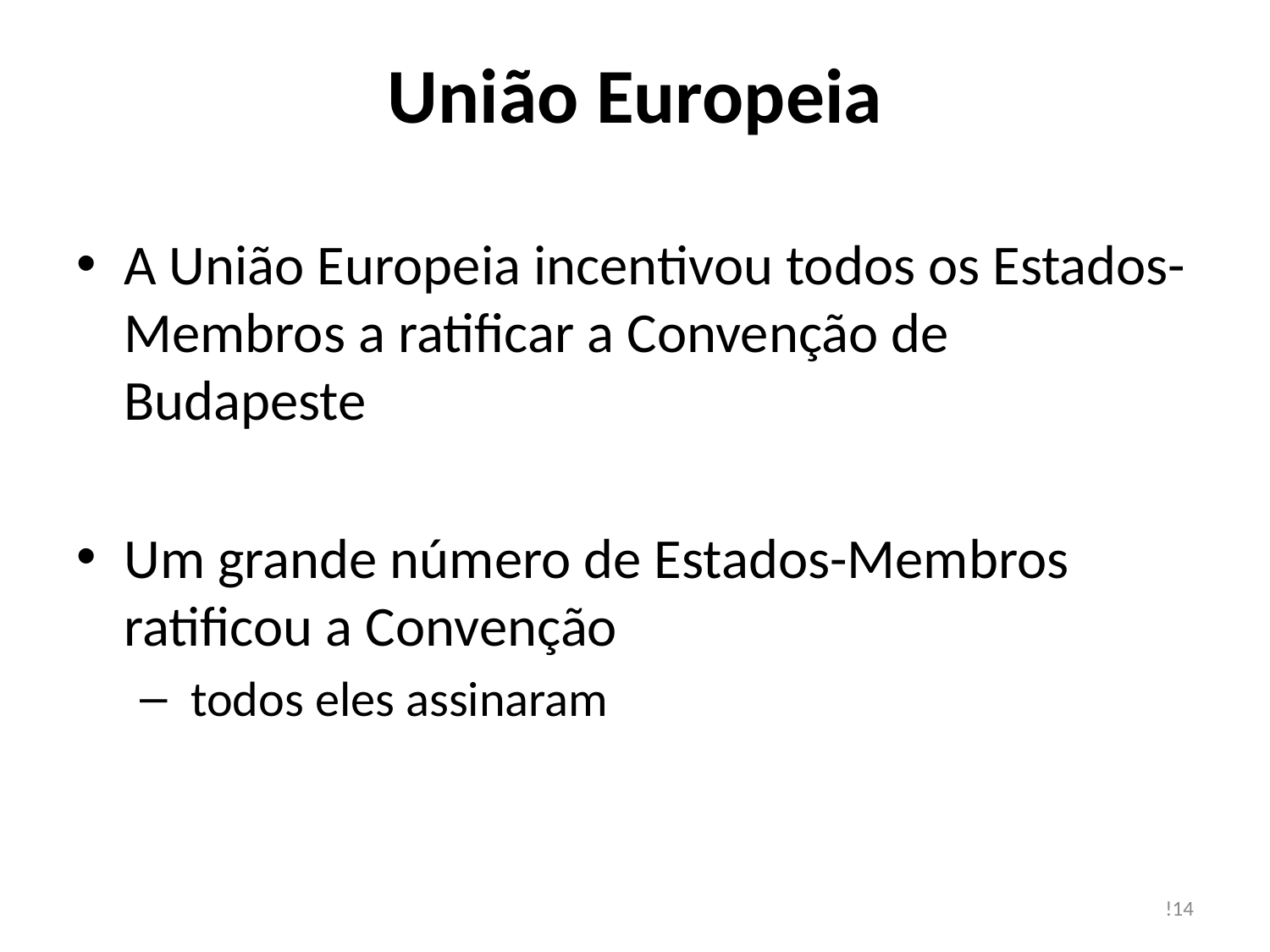

# União Europeia
A União Europeia incentivou todos os Estados-Membros a ratificar a Convenção de Budapeste

Um grande número de Estados-Membros ratificou a Convenção
 todos eles assinaram
!14